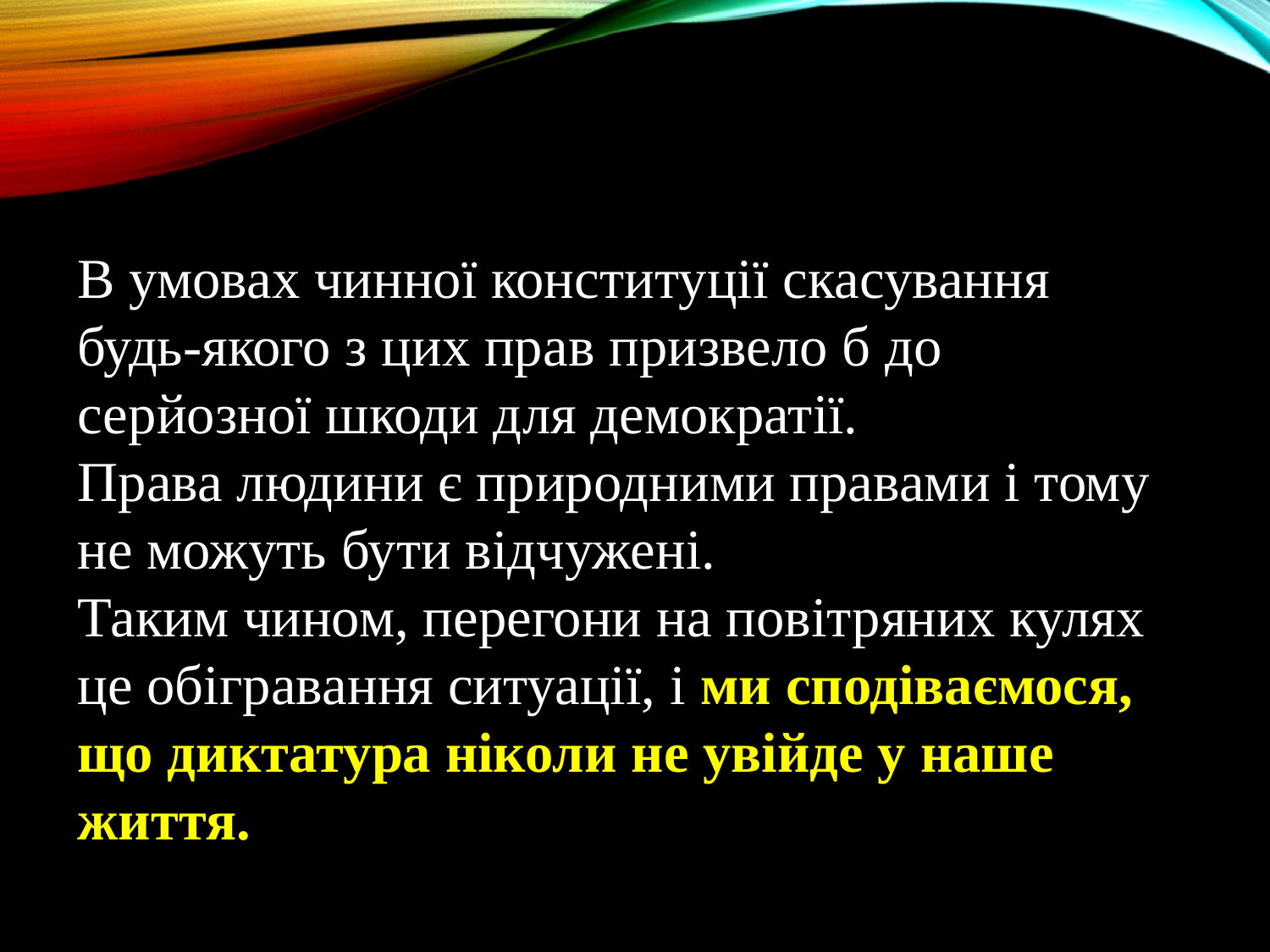

В умовах чинної конституції скасування будь-якого з цих прав призвело б до серйозної шкоди для демократії.
Права людини є природними правами і тому не можуть бути відчужені.
Таким чином, перегони на повітряних кулях це обігравання ситуації, і ми сподіваємося, що диктатура ніколи не увійде у наше життя.